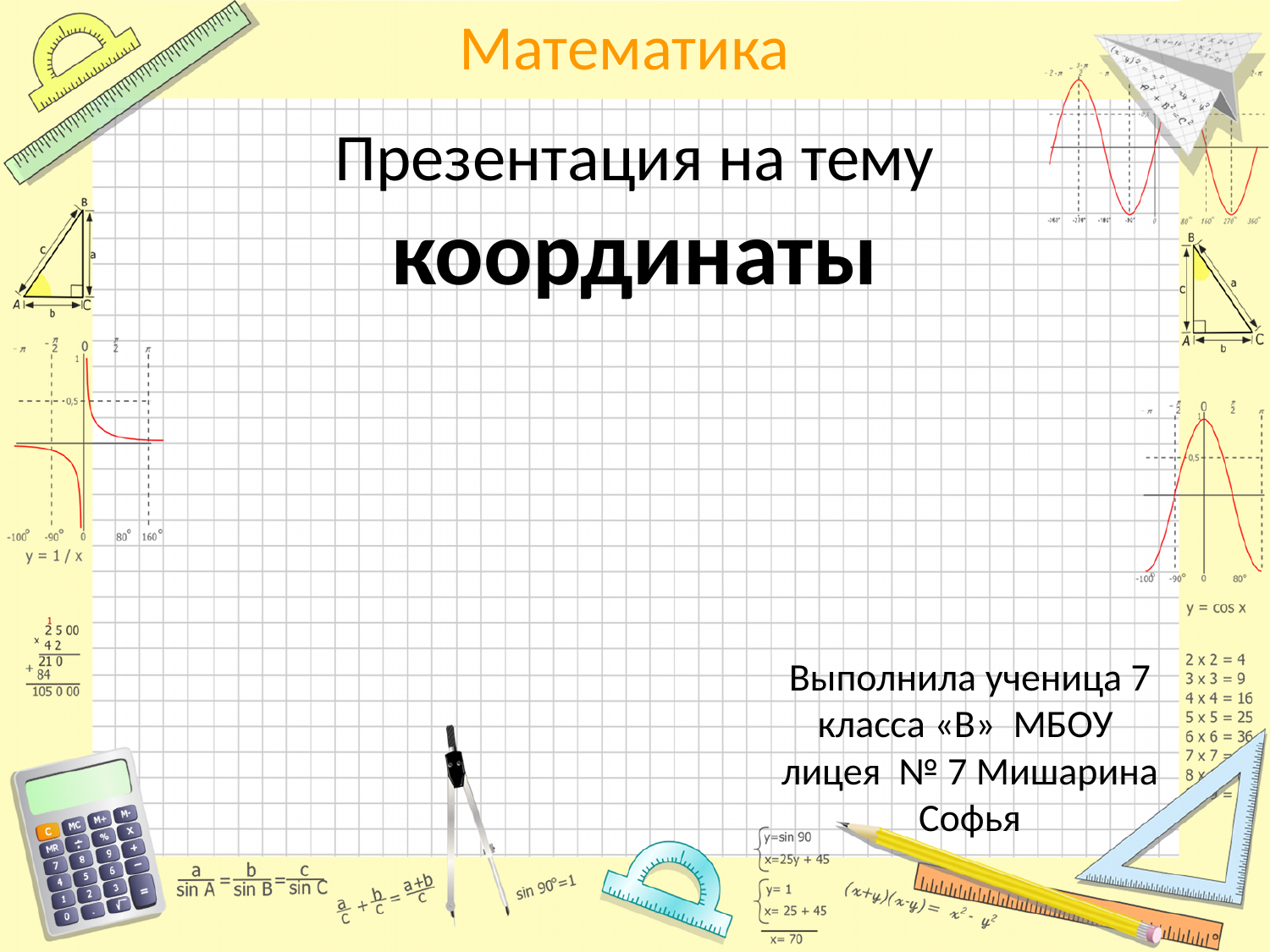

# Презентация на тему координаты
Выполнила ученица 7 класса «В»  МБОУ  лицея  № 7 Мишарина Софья